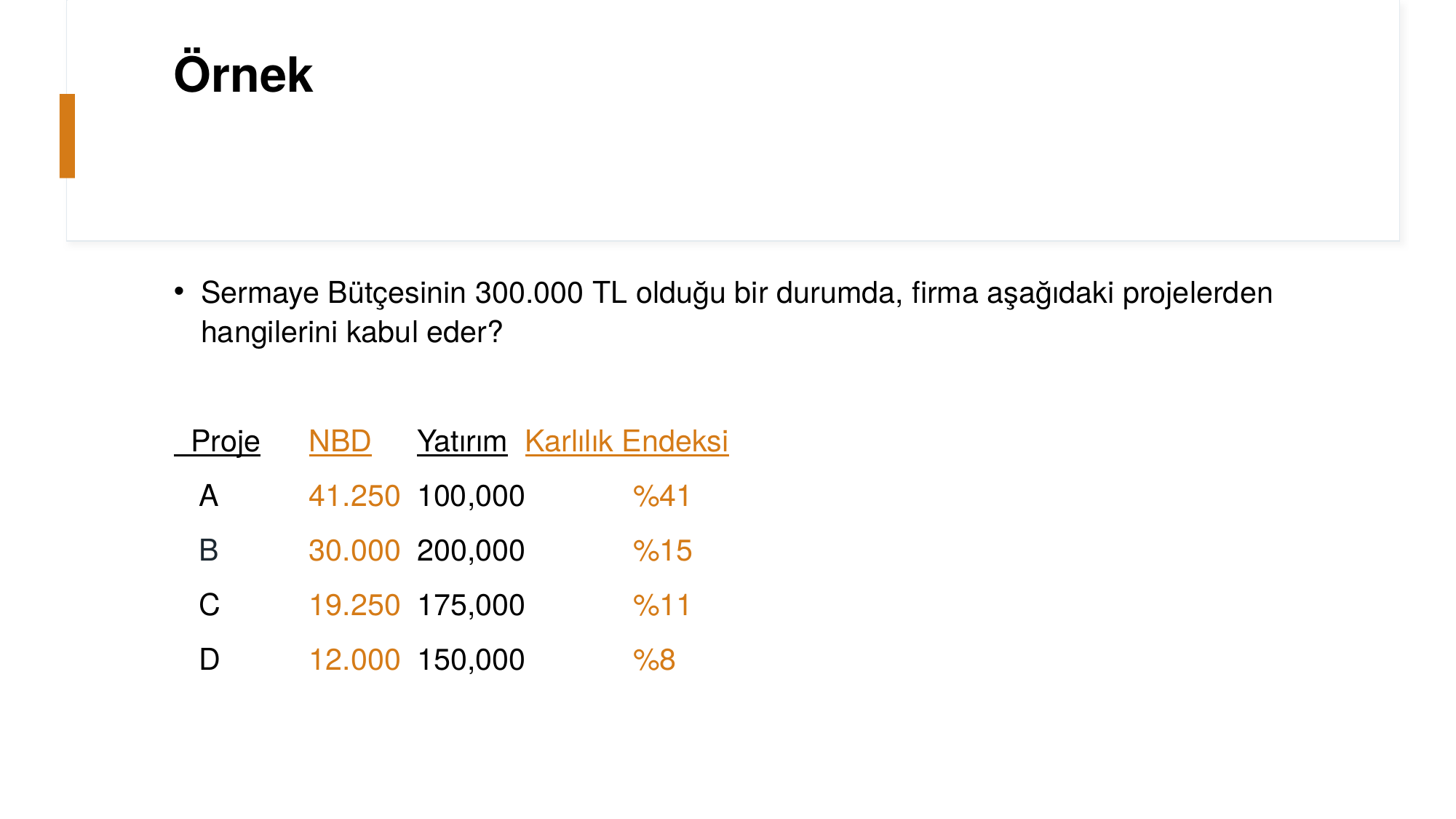

# Örnek
Sermaye Bütçesinin 300.000 TL olduğu bir durumda, firma aşağıdaki projelerden hangilerini kabul eder?

  Proje		NBD		Yatırım		Karlılık Endeksi
   A		41.250		100,000	%41
   B   		30.000		200,000	%15
   C		19.250		175,000	%11
   D		12.000		150,000	%8